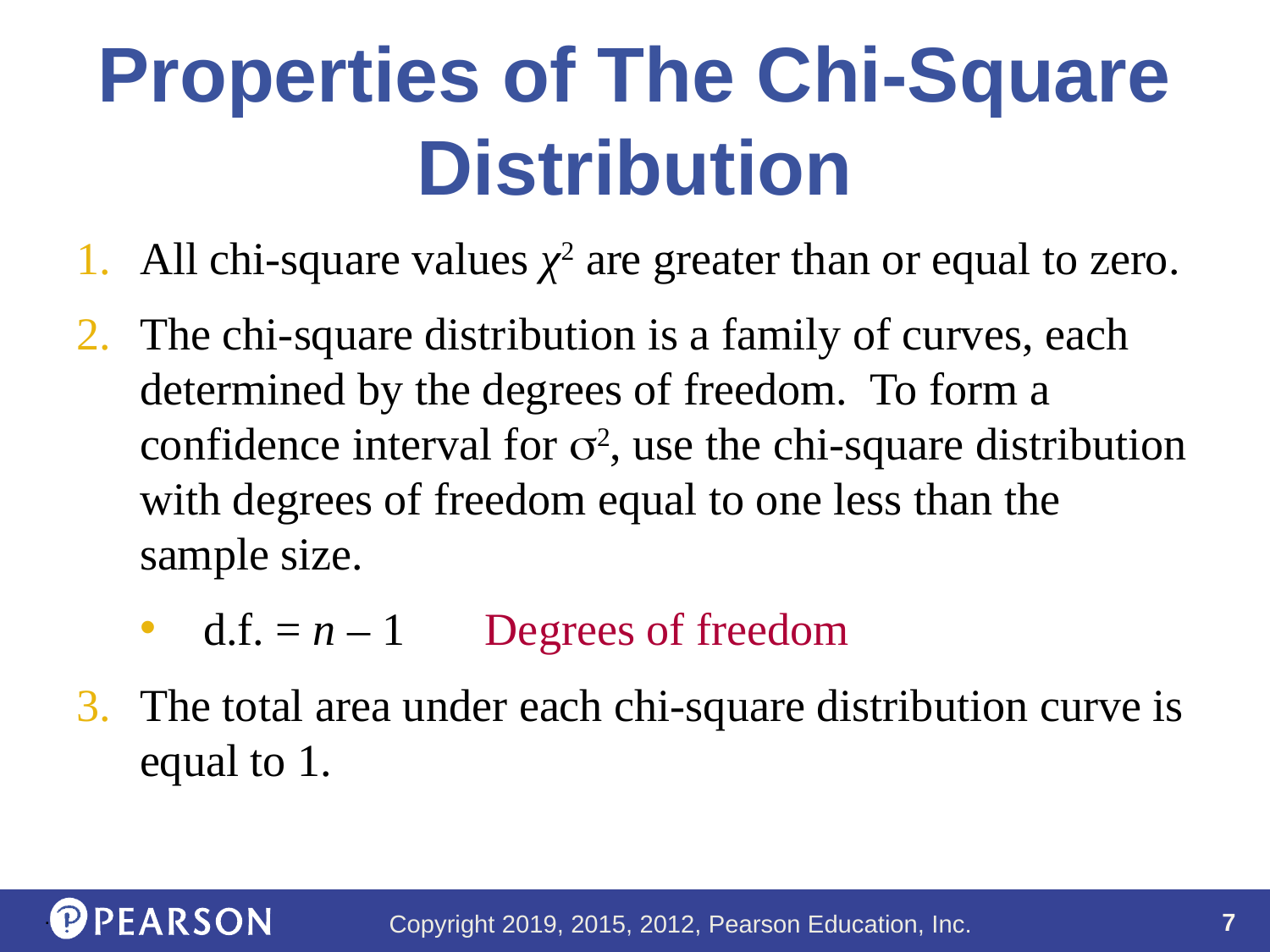

# Properties of The Chi-Square Distribution

All chi-square values χ2 are greater than or equal to zero.
The chi-square distribution is a family of curves, each determined by the degrees of freedom.  To form a confidence interval for σ2, use the chi-square distribution with degrees of freedom equal to one less than the sample size.
d.f. = n – 1       Degrees of freedom
The total area under each chi-square distribution curve is equal to 1.
.